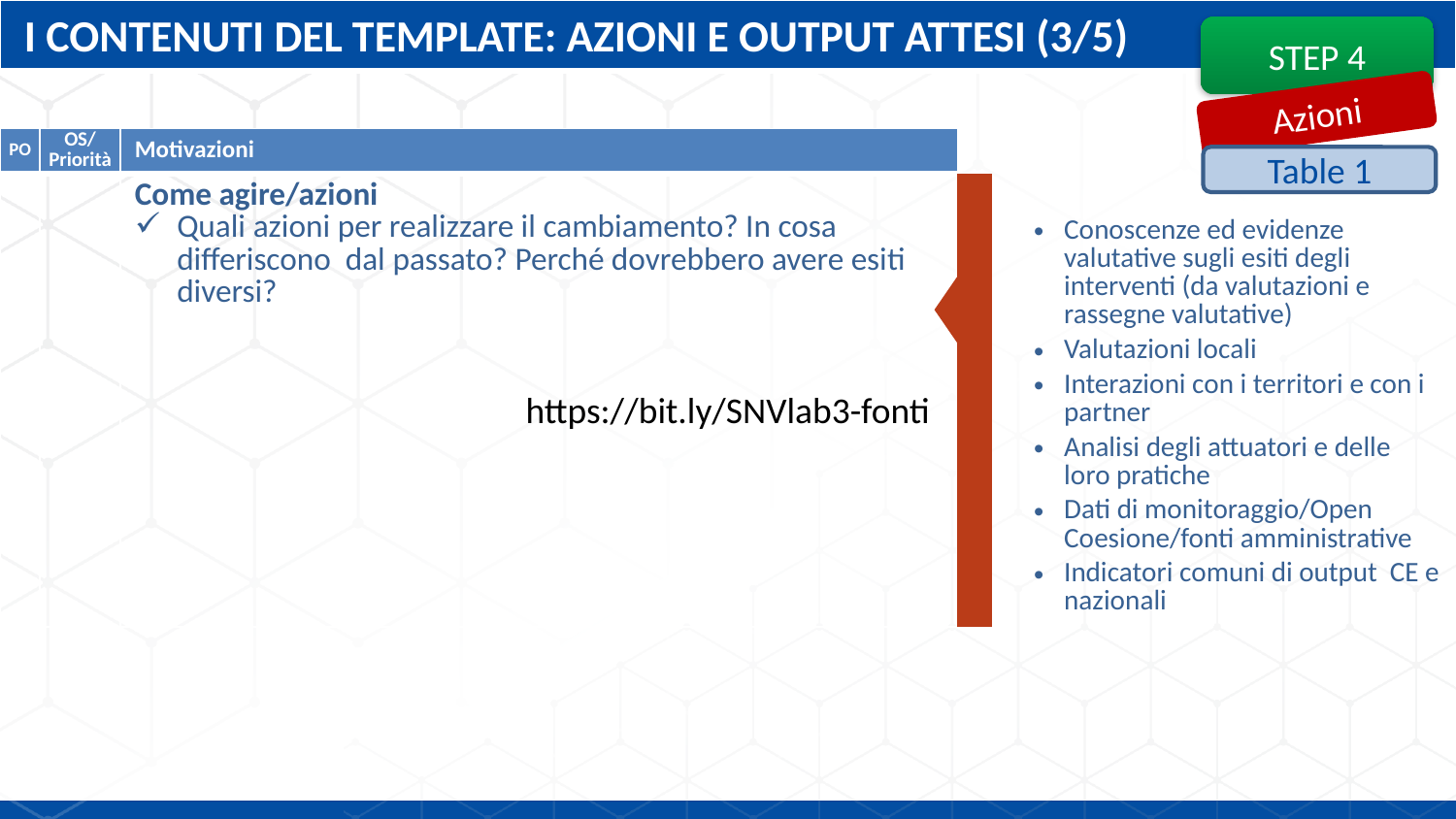

I CONTENUTI DEL TEMPLATE: AZIONI E OUTPUT ATTESI (3/5)
STEP 4
Azioni
| PO | OS/ Priorità | Motivazioni |  |  |
| --- | --- | --- | --- | --- |
|  |  | Come agire/azioni Quali azioni per realizzare il cambiamento? In cosa differiscono dal passato? Perché dovrebbero avere esiti diversi? |  | Conoscenze ed evidenze valutative sugli esiti degli interventi (da valutazioni e rassegne valutative) Valutazioni locali Interazioni con i territori e con i partner Analisi degli attuatori e delle loro pratiche Dati di monitoraggio/Open Coesione/fonti amministrative Indicatori comuni di output CE e nazionali |
Table 1

https://bit.ly/SNVlab3-fonti